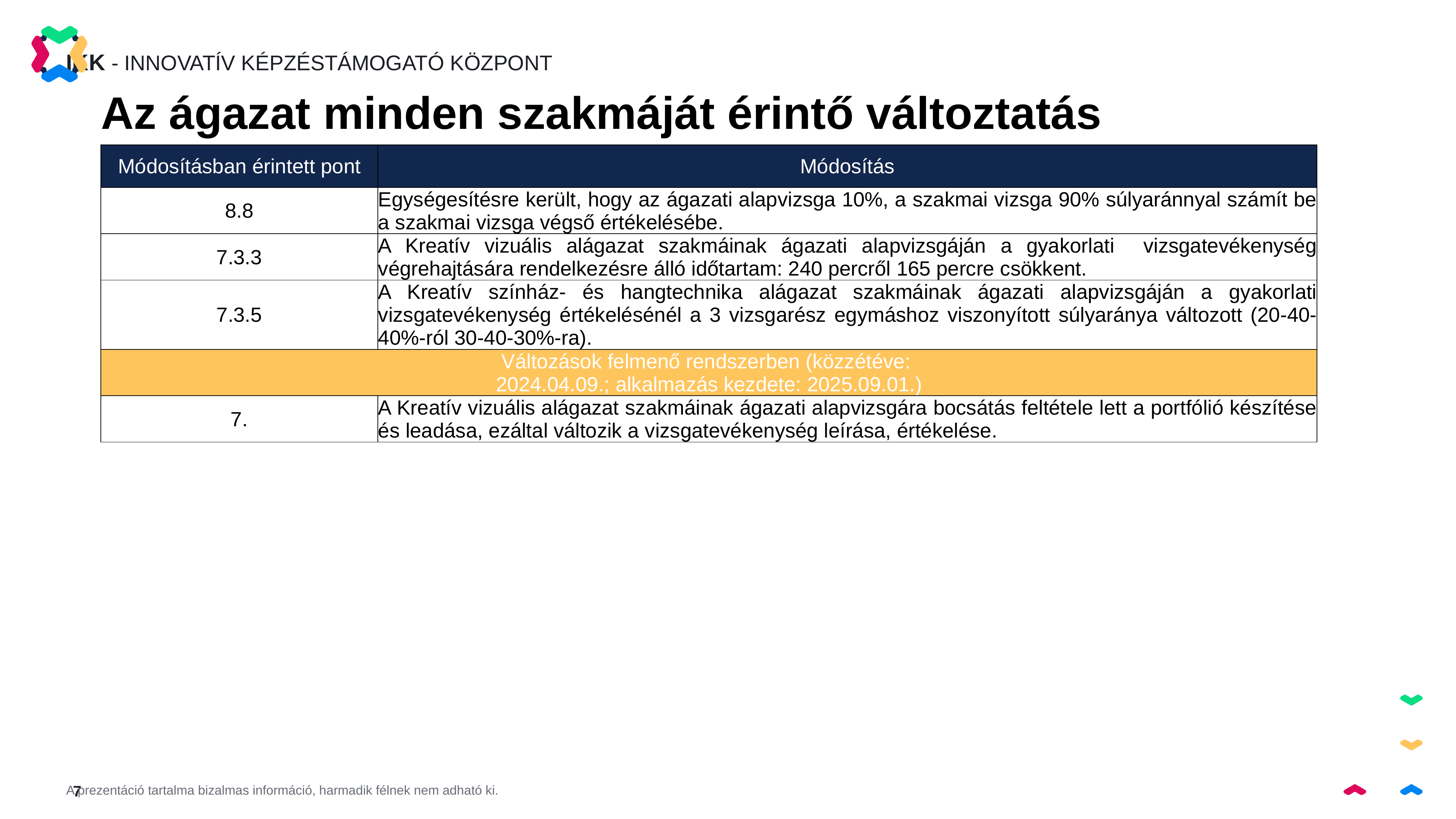

Az ágazat minden szakmáját érintő változtatás
| Módosításban érintett pont | Módosítás |
| --- | --- |
| 8.8 | Egységesítésre került, hogy az ágazati alapvizsga 10%, a szakmai vizsga 90% súlyaránnyal számít be a szakmai vizsga végső értékelésébe. |
| 7.3.3 | A Kreatív vizuális alágazat szakmáinak ágazati alapvizsgáján a gyakorlati vizsgatevékenység végrehajtására rendelkezésre álló időtartam: 240 percről 165 percre csökkent. |
| 7.3.5 | A Kreatív színház- és hangtechnika alágazat szakmáinak ágazati alapvizsgáján a gyakorlati vizsgatevékenység értékelésénél a 3 vizsgarész egymáshoz viszonyított súlyaránya változott (20-40-40%-ról 30-40-30%-ra). |
| Változások felmenő rendszerben (közzétéve: 2024.04.09.; alkalmazás kezdete: 2025.09.01.) |  |
| 7. | A Kreatív vizuális alágazat szakmáinak ágazati alapvizsgára bocsátás feltétele lett a portfólió készítése és leadása, ezáltal változik a vizsgatevékenység leírása, értékelése. |